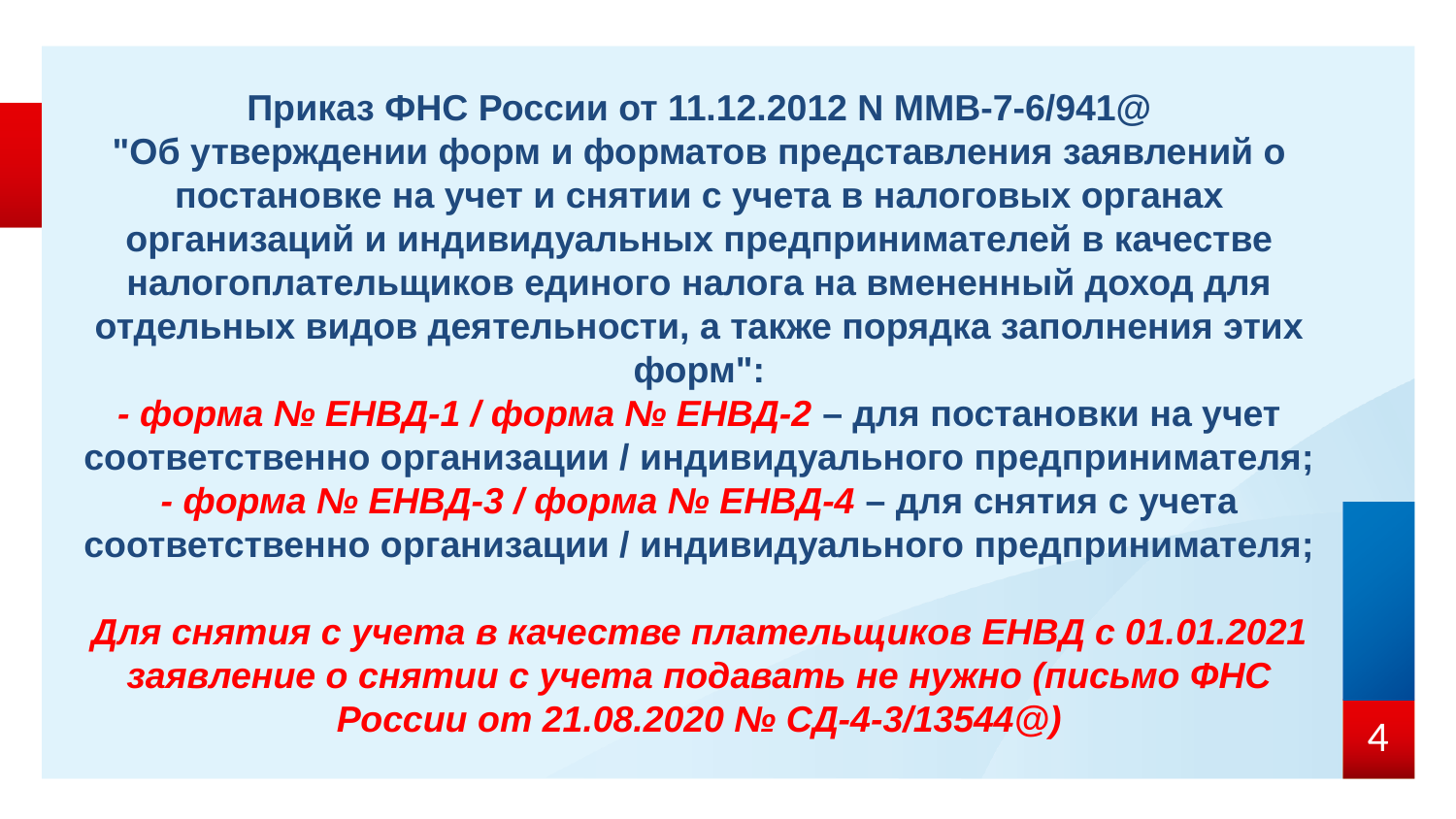

Приказ ФНС России от 11.12.2012 N ММВ-7-6/941@
"Об утверждении форм и форматов представления заявлений о постановке на учет и снятии с учета в налоговых органах организаций и индивидуальных предпринимателей в качестве налогоплательщиков единого налога на вмененный доход для отдельных видов деятельности, а также порядка заполнения этих форм":
- форма № ЕНВД-1 / форма № ЕНВД-2 – для постановки на учет соответственно организации / индивидуального предпринимателя;
- форма № ЕНВД-3 / форма № ЕНВД-4 – для снятия с учета соответственно организации / индивидуального предпринимателя;

Для снятия с учета в качестве плательщиков ЕНВД с 01.01.2021 заявление о снятии с учета подавать не нужно (письмо ФНС России от 21.08.2020 № СД-4-3/13544@)
4